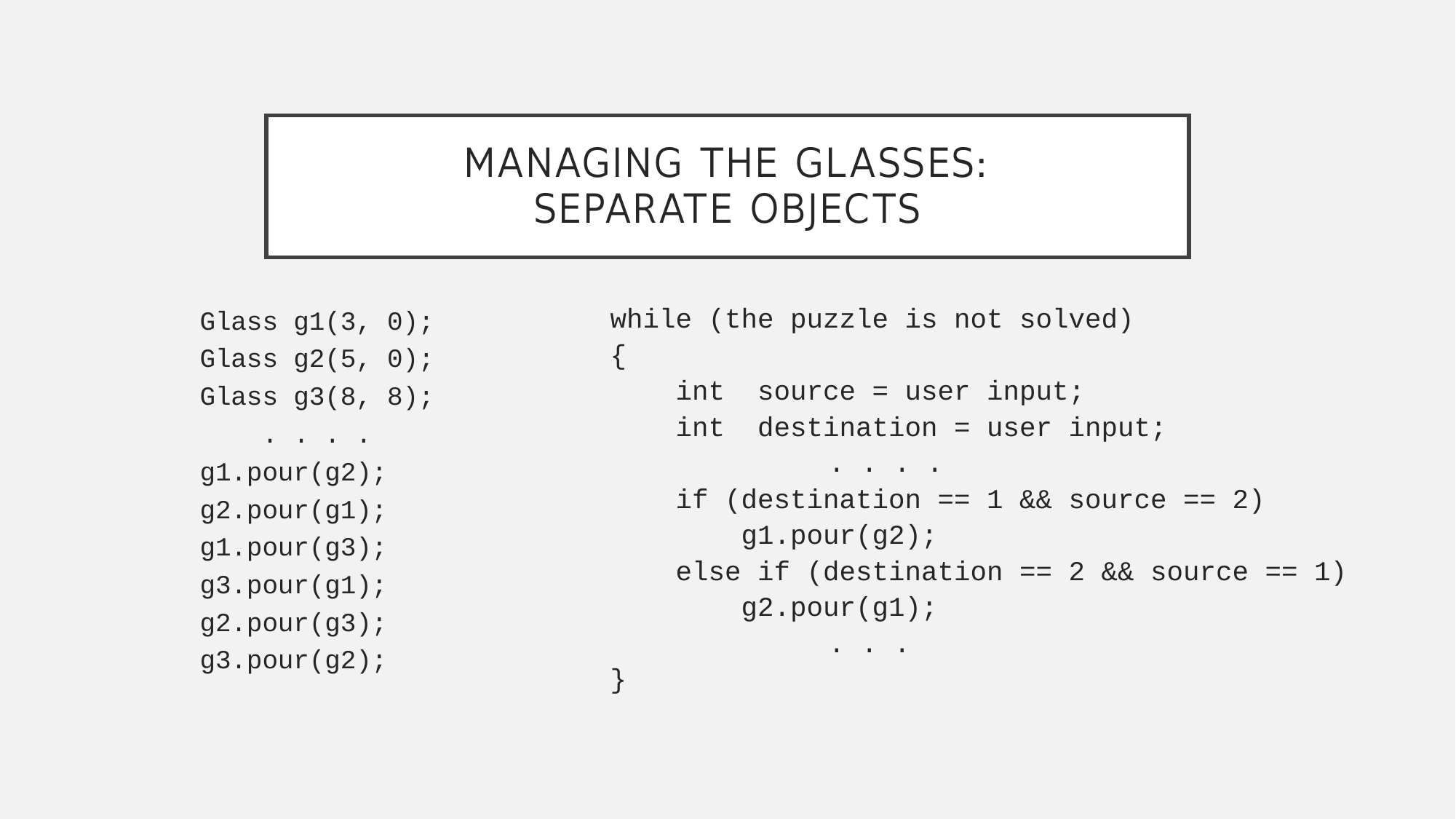

# Managing The Glasses: Separate Objects
Glass g1(3, 0);
Glass g2(5, 0);
Glass g3(8, 8);
    . . . .
g1.pour(g2);
g2.pour(g1);
g1.pour(g3);
g3.pour(g1);
g2.pour(g3);
g3.pour(g2);
while (the puzzle is not solved)
{
    int  source = user input;
    int  destination = user input;
		. . . .
    if (destination == 1 && source == 2)
        g1.pour(g2);
    else if (destination == 2 && source == 1)
        g2.pour(g1);
		. . .
}